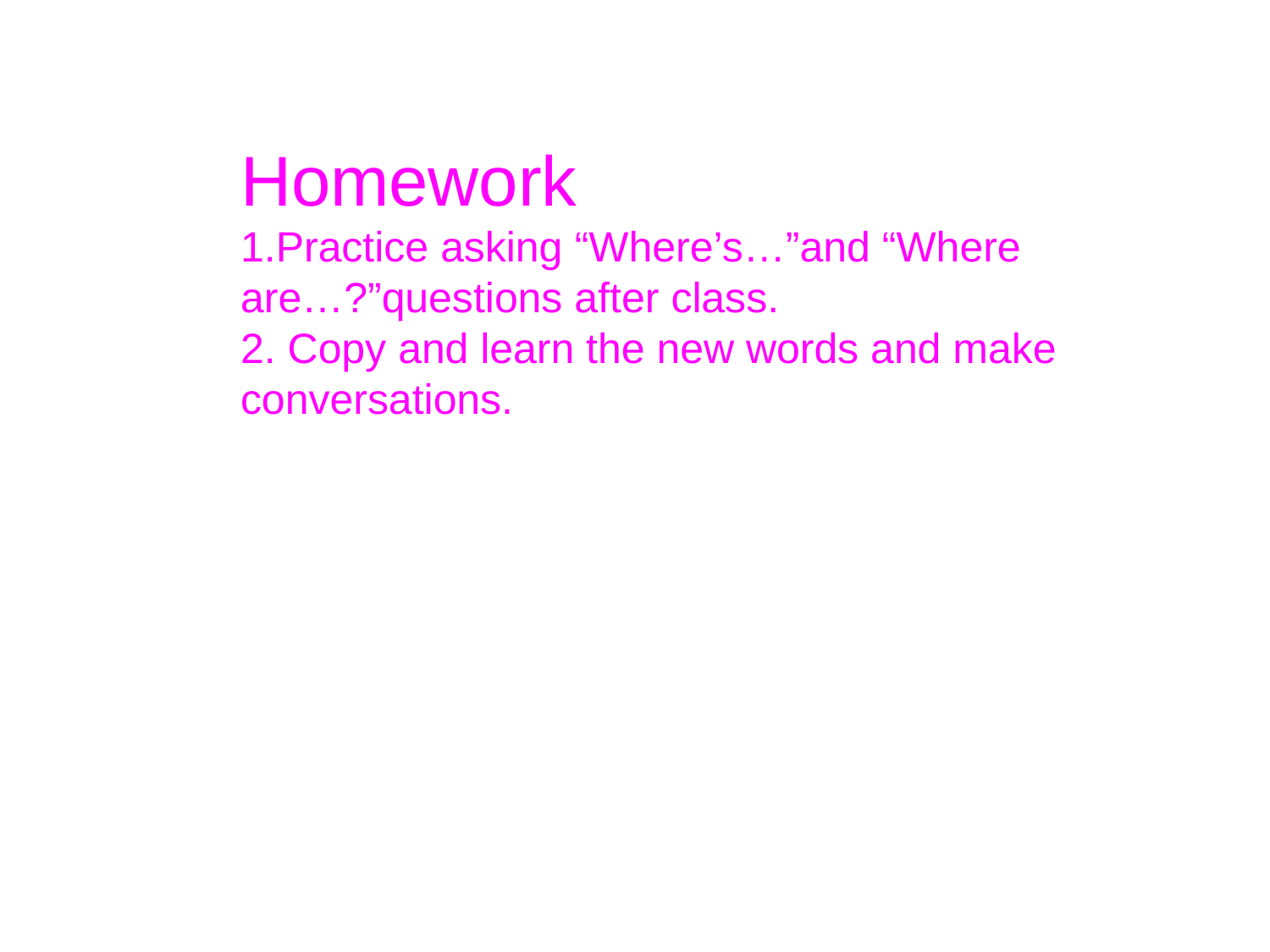

Homework
1.Practice asking “Where’s…”and “Where are…?”questions after class.
2. Copy and learn the new words and make conversations.